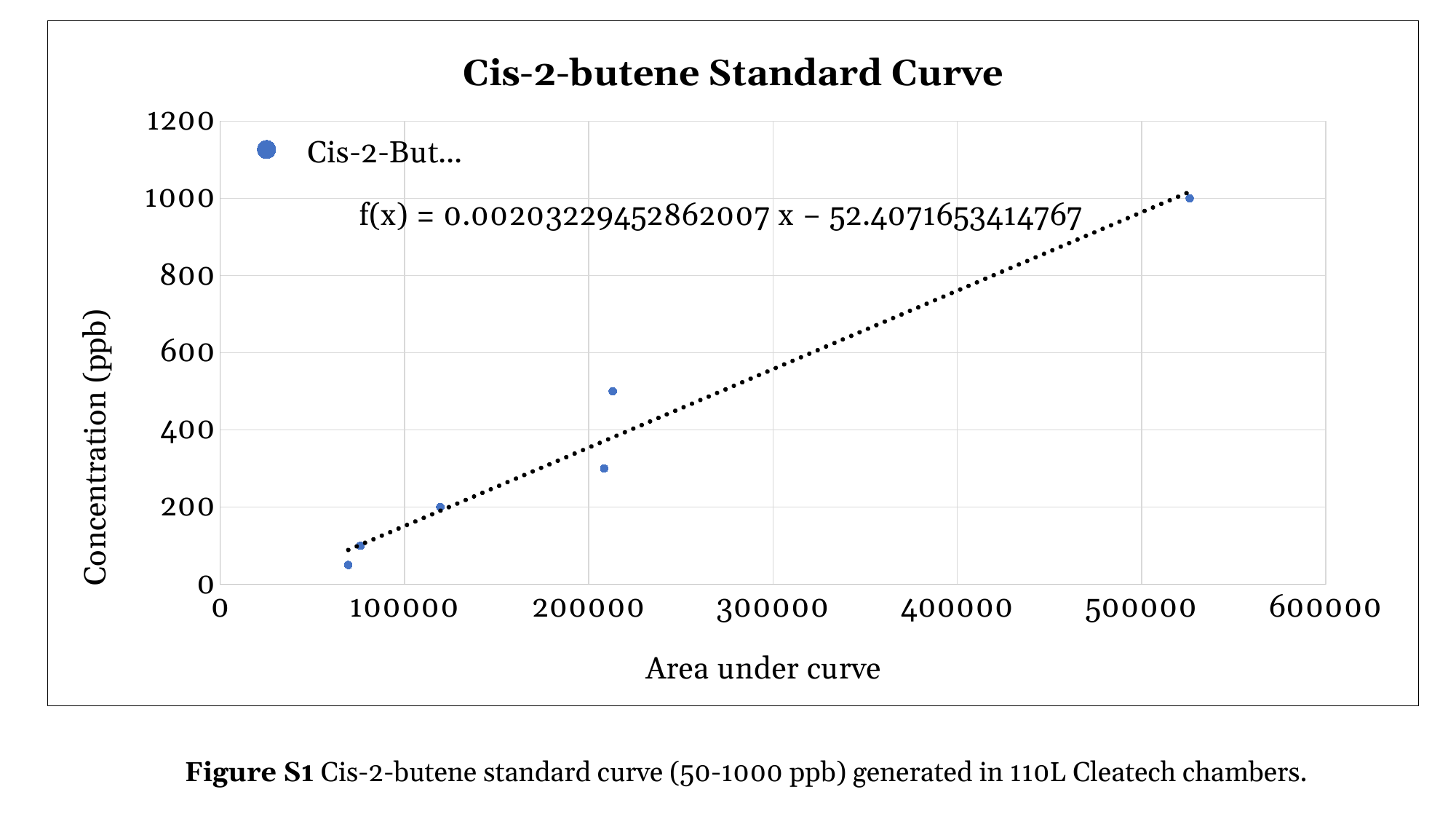

### Chart: Cis-2-butene Standard Curve

| Category |  |
|---|---|
Figure S1 Cis-2-butene standard curve (50-1000 ppb) generated in 110L Cleatech chambers.